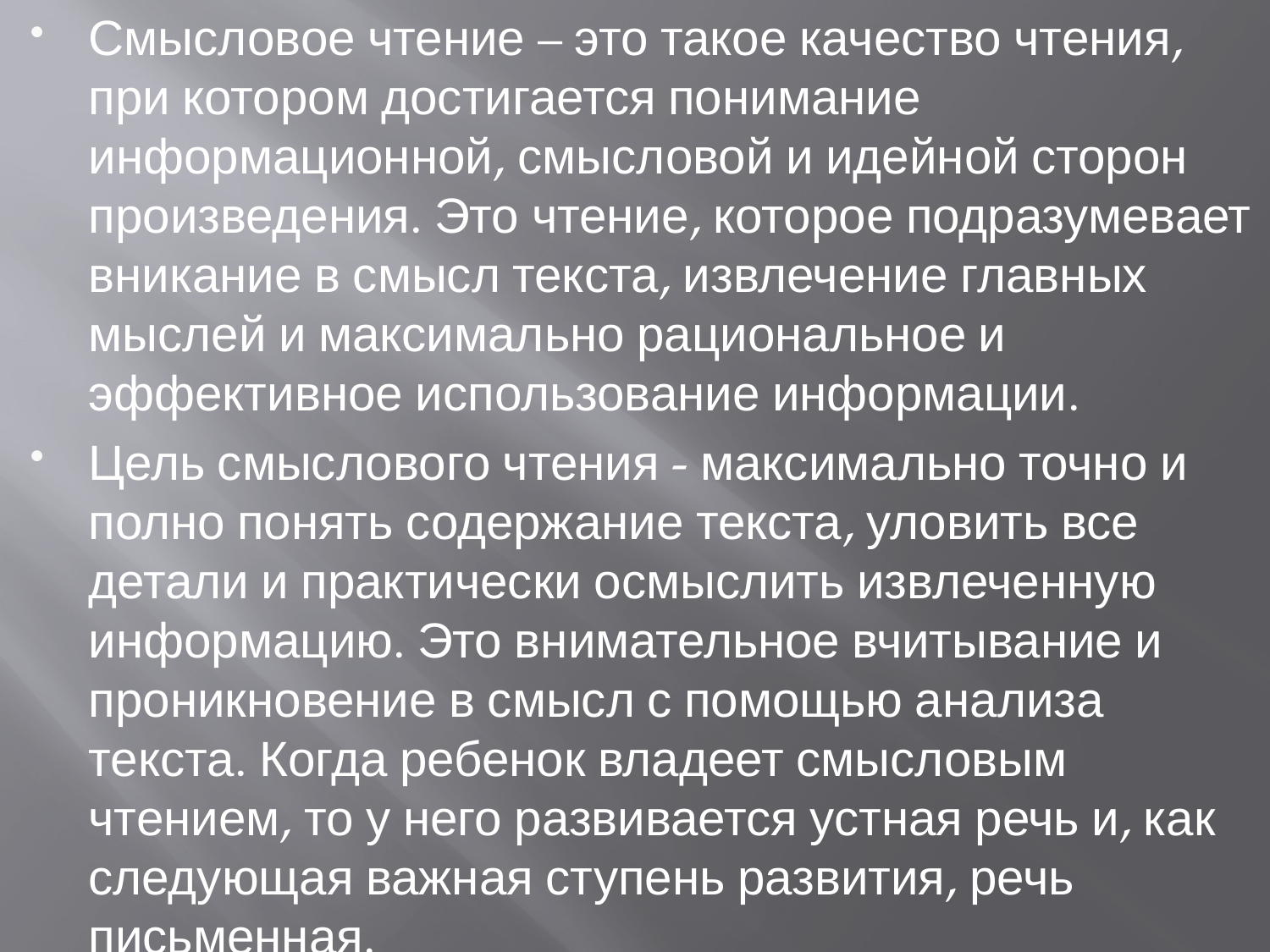

Смысловое чтение – это такое качество чтения, при котором достигается понимание информационной, смысловой и идейной сторон произведения. Это чтение, которое подразумевает вникание в смысл текста, извлечение главных мыслей и максимально рациональное и эффективное использование информации.
Цель смыслового чтения - максимально точно и полно понять содержание текста, уловить все детали и практически осмыслить извлеченную информацию. Это внимательное вчитывание и проникновение в смысл с помощью анализа текста. Когда ребенок владеет смысловым чтением, то у него развивается устная речь и, как следующая важная ступень развития, речь письменная.